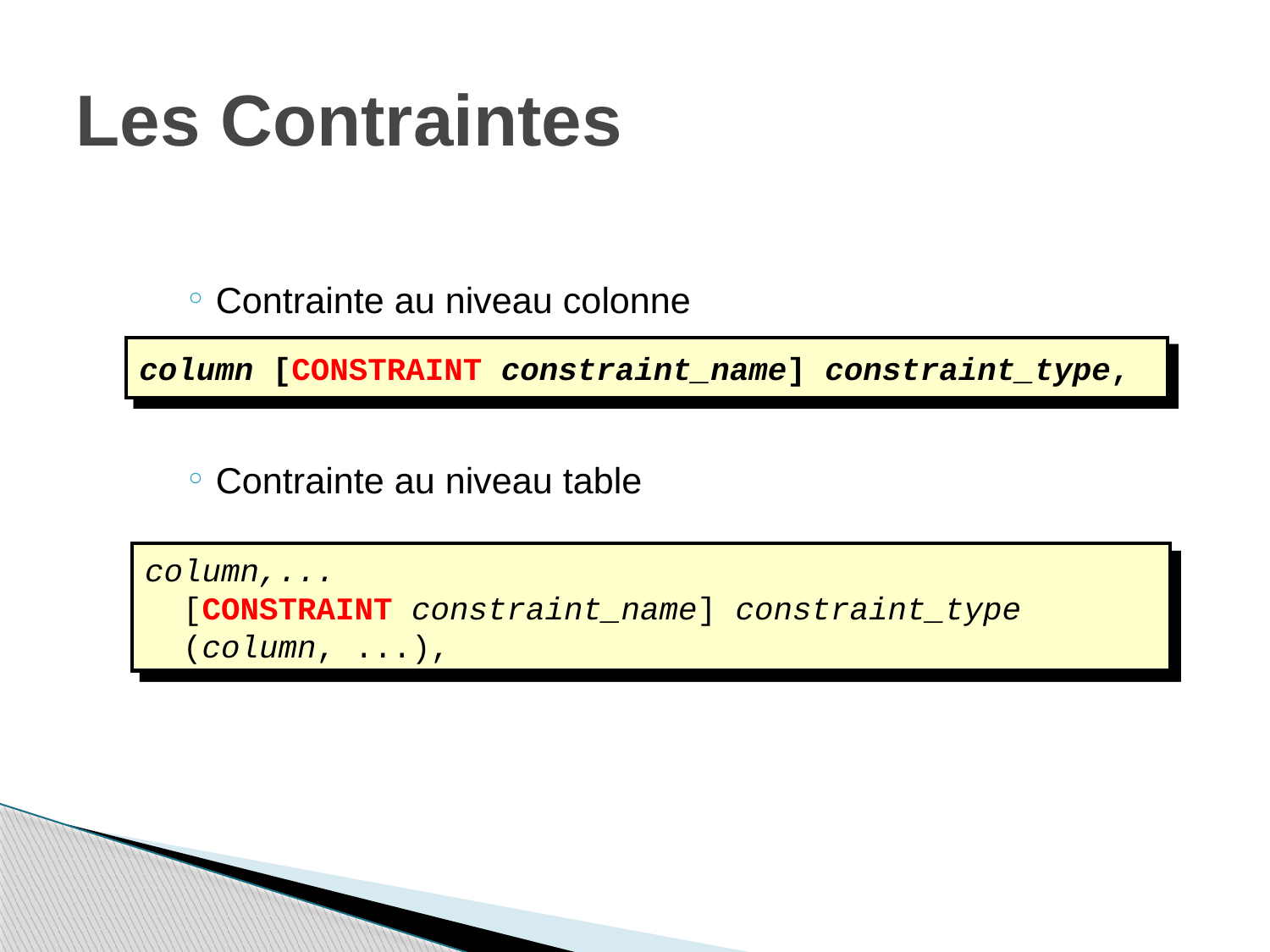

# Les Contraintes
Contrainte au niveau colonne
Contrainte au niveau table
column [CONSTRAINT constraint_name] constraint_type,
column,...
  [CONSTRAINT constraint_name] constraint_type
  (column, ...),